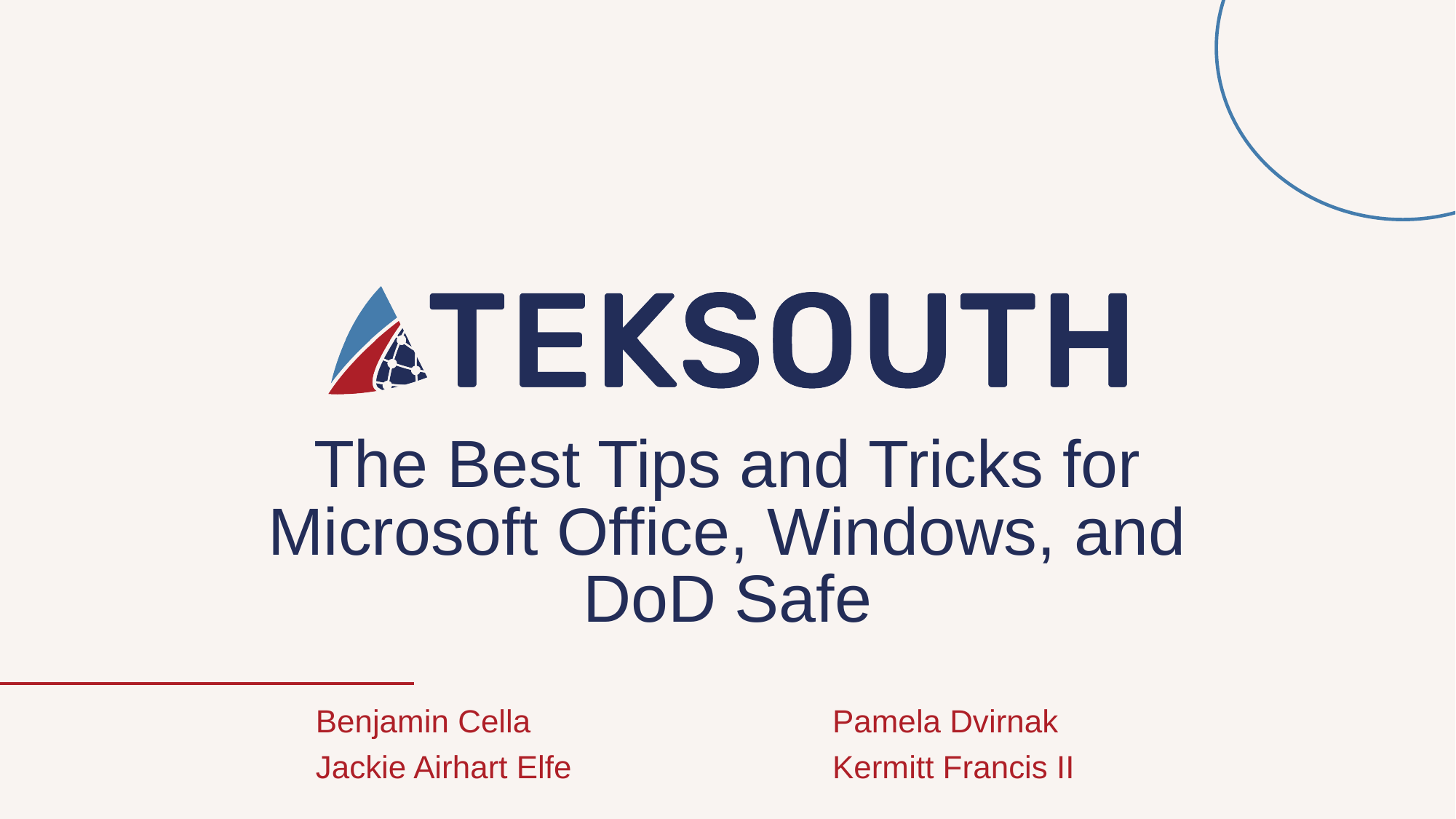

The Best Tips and Tricks for Microsoft Office, Windows, and DoD Safe
Benjamin Cella
Jackie Airhart Elfe

Pamela Dvirnak
Kermitt Francis II